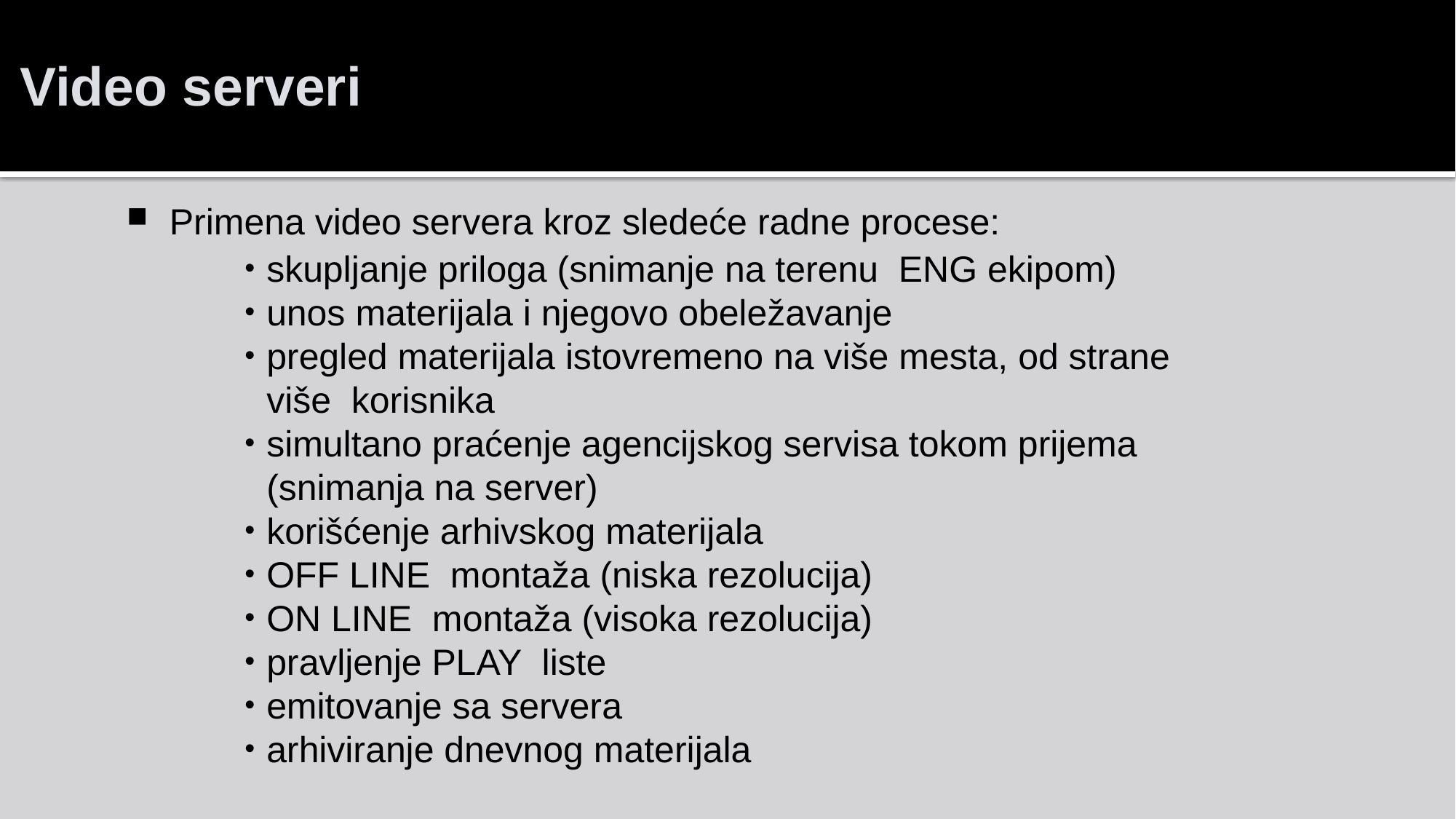

# Video serveri

Primena video servera kroz sledeće radne procese:

skupljanje priloga (snimanje na terenu  ENG ekipom)
unos materijala i njegovo obeležavanje
pregled materijala istovremeno na više mesta, od strane više  korisnika
simultano praćenje agencijskog servisa tokom prijema (snimanja na server)
korišćenje arhivskog materijala
OFF LINE  montaža (niska rezolucija)
ON LINE  montaža (visoka rezolucija)
pravljenje PLAY  liste
emitovanje sa servera
arhiviranje dnevnog materijala